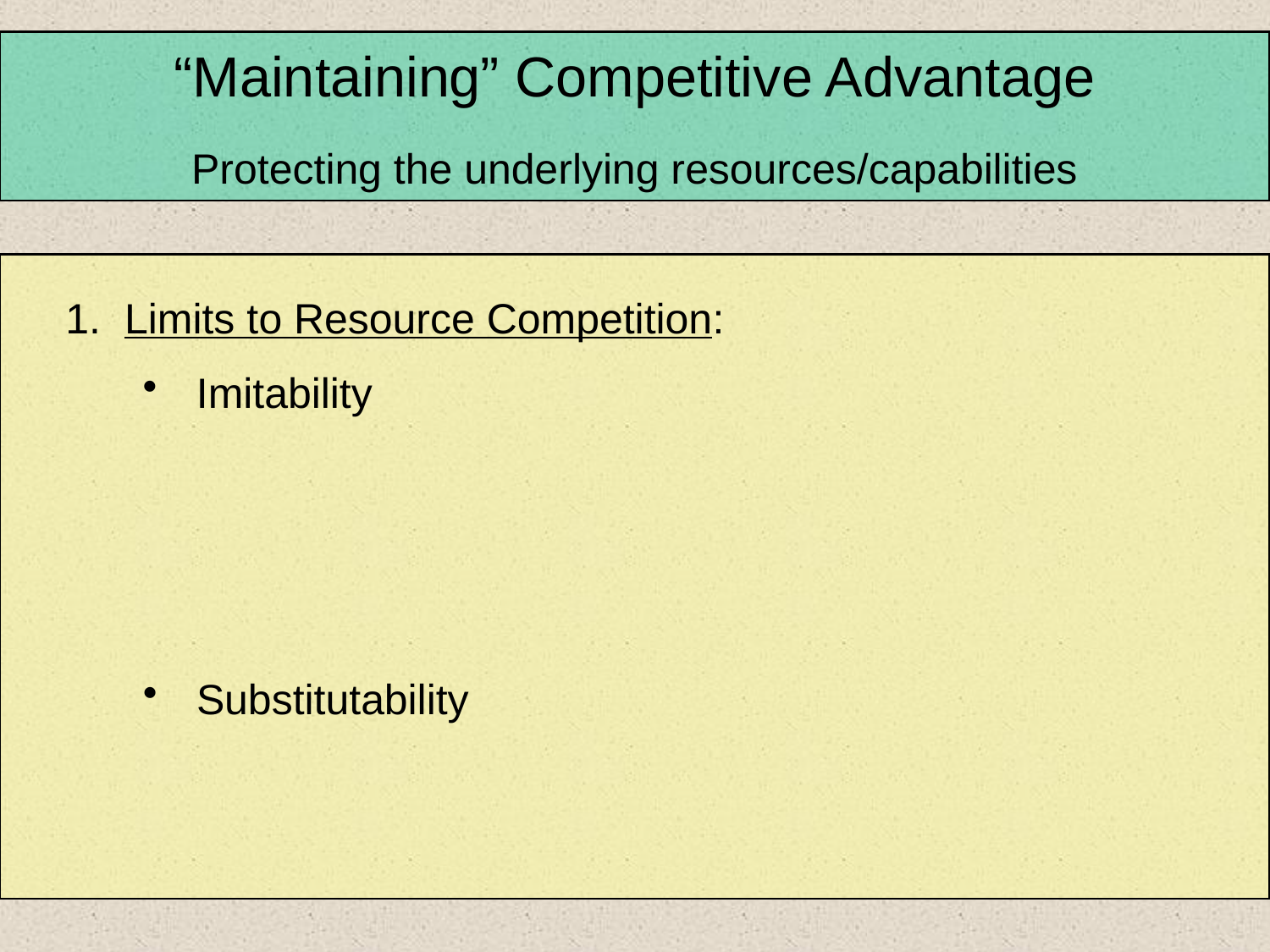

“Maintaining” Competitive Advantage

Protecting the underlying resources/capabilities

 1.  Limits to Resource Competition:
  Imitability
  Substitutability